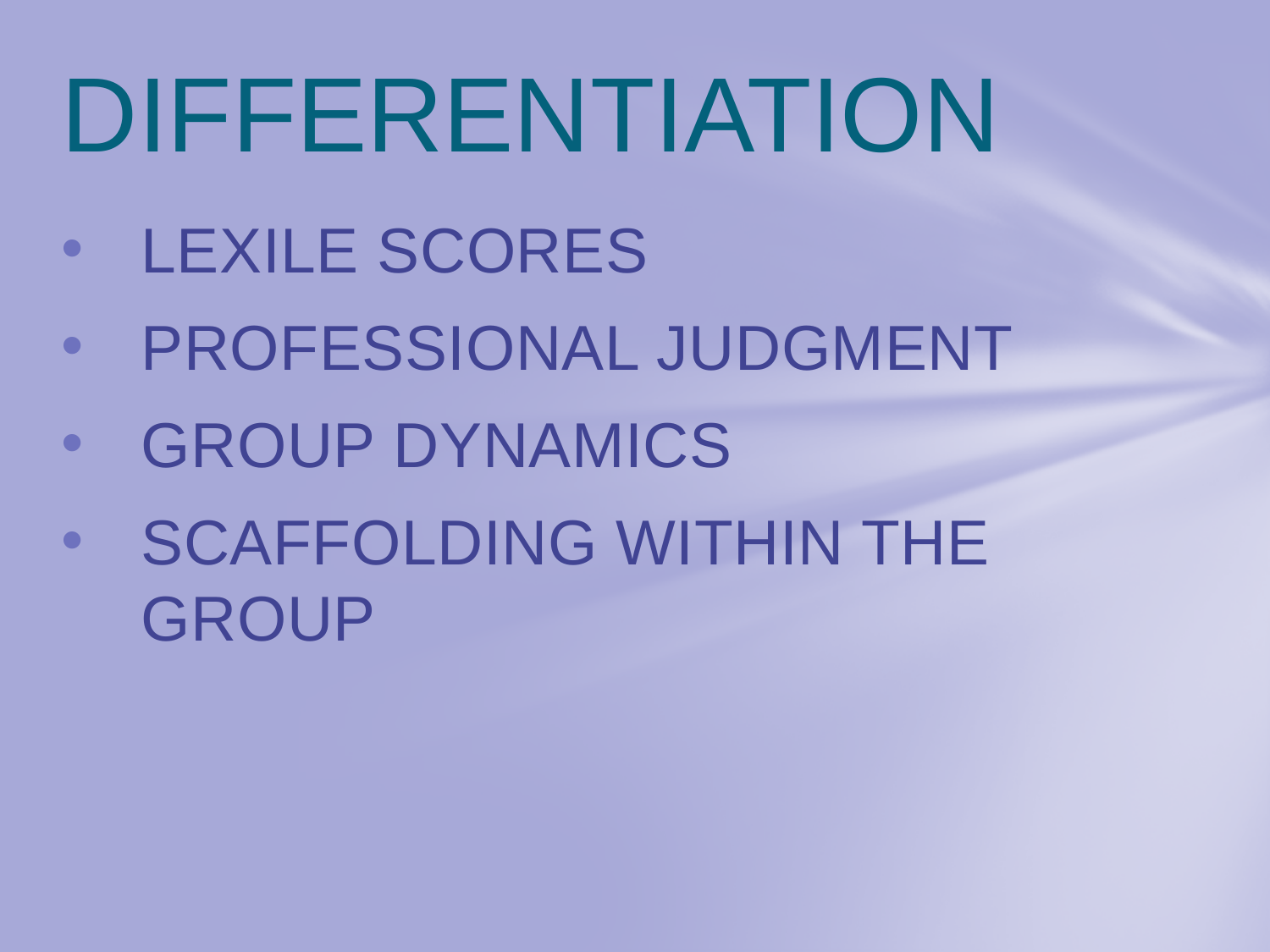

# DIFFERENTIATION
LEXILE SCORES
PROFESSIONAL JUDGMENT
GROUP DYNAMICS
SCAFFOLDING WITHIN THE GROUP